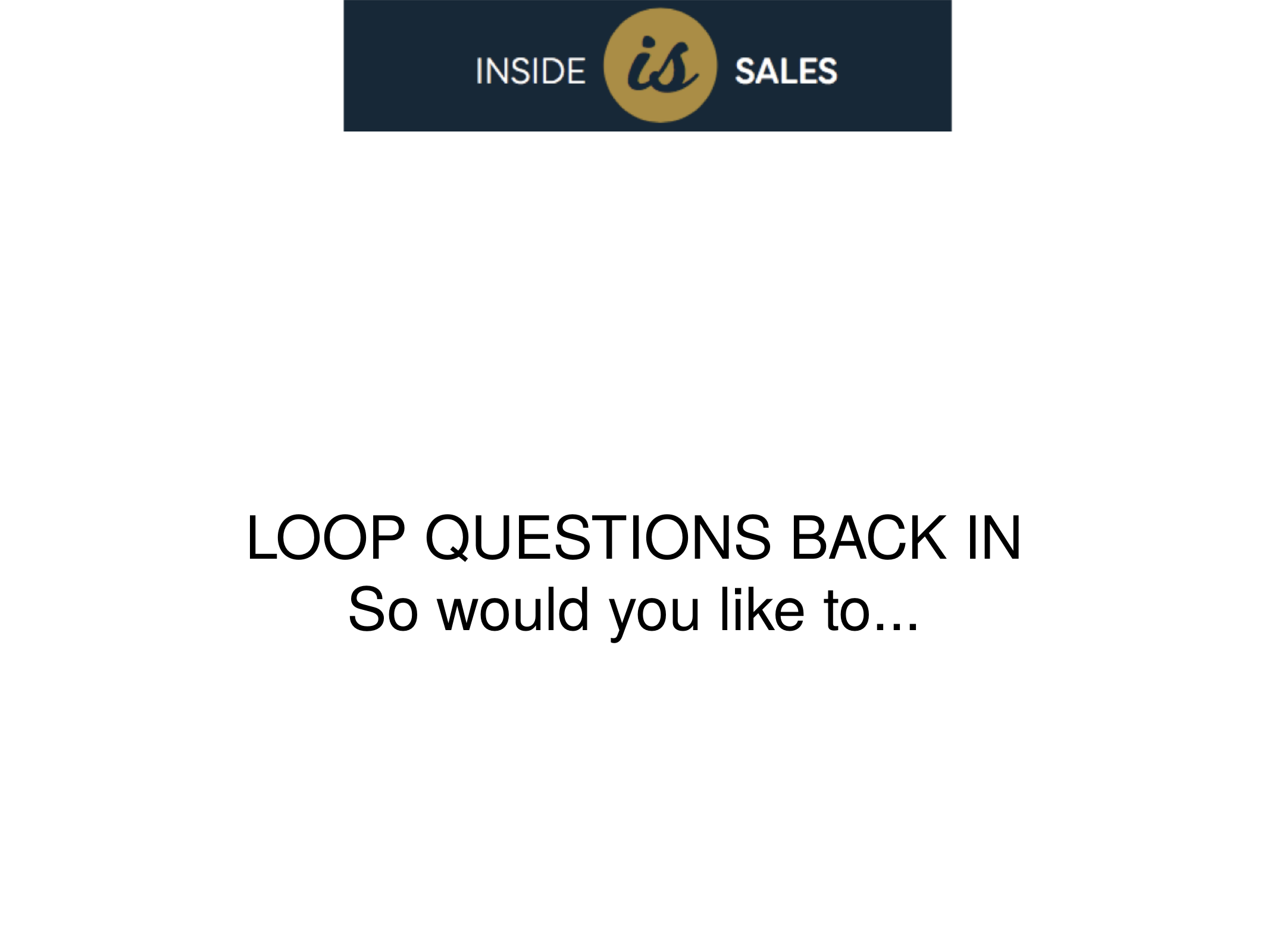

LOOP QUESTIONS BACK IN
So would you like to...